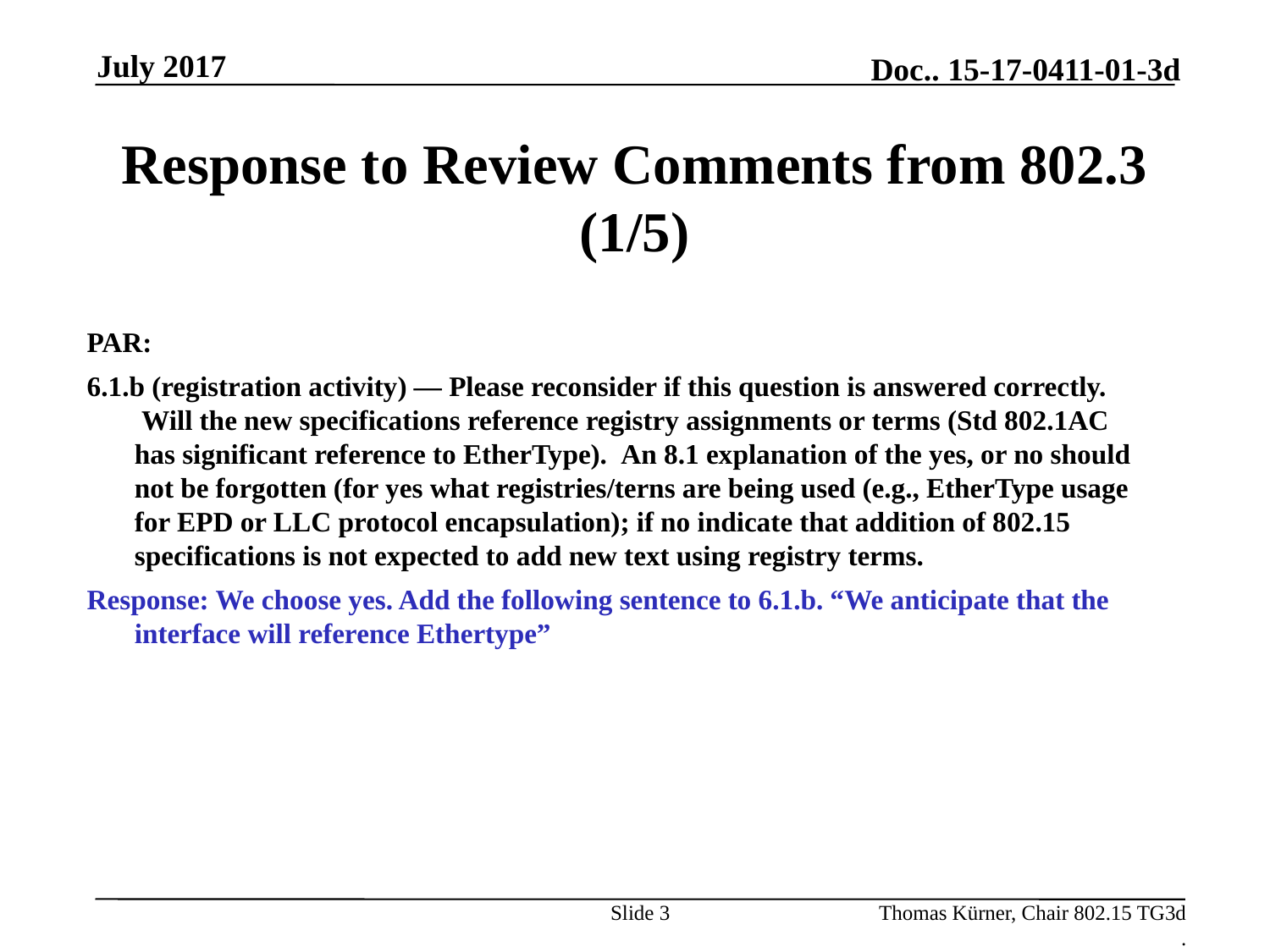

July 2017
# Response to Review Comments from 802.3 (1/5)
PAR:
6.1.b (registration activity) — Please reconsider if this question is answered correctly.  Will the new specifications reference registry assignments or terms (Std 802.1AC has significant reference to EtherType).  An 8.1 explanation of the yes, or no should not be forgotten (for yes what registries/terns are being used (e.g., EtherType usage for EPD or LLC protocol encapsulation); if no indicate that addition of 802.15 specifications is not expected to add new text using registry terms.
Response: We choose yes. Add the following sentence to 6.1.b. “We anticipate that the interface will reference Ethertype”

Slide 3
Thomas Kürner, Chair 802.15 TG3d
.